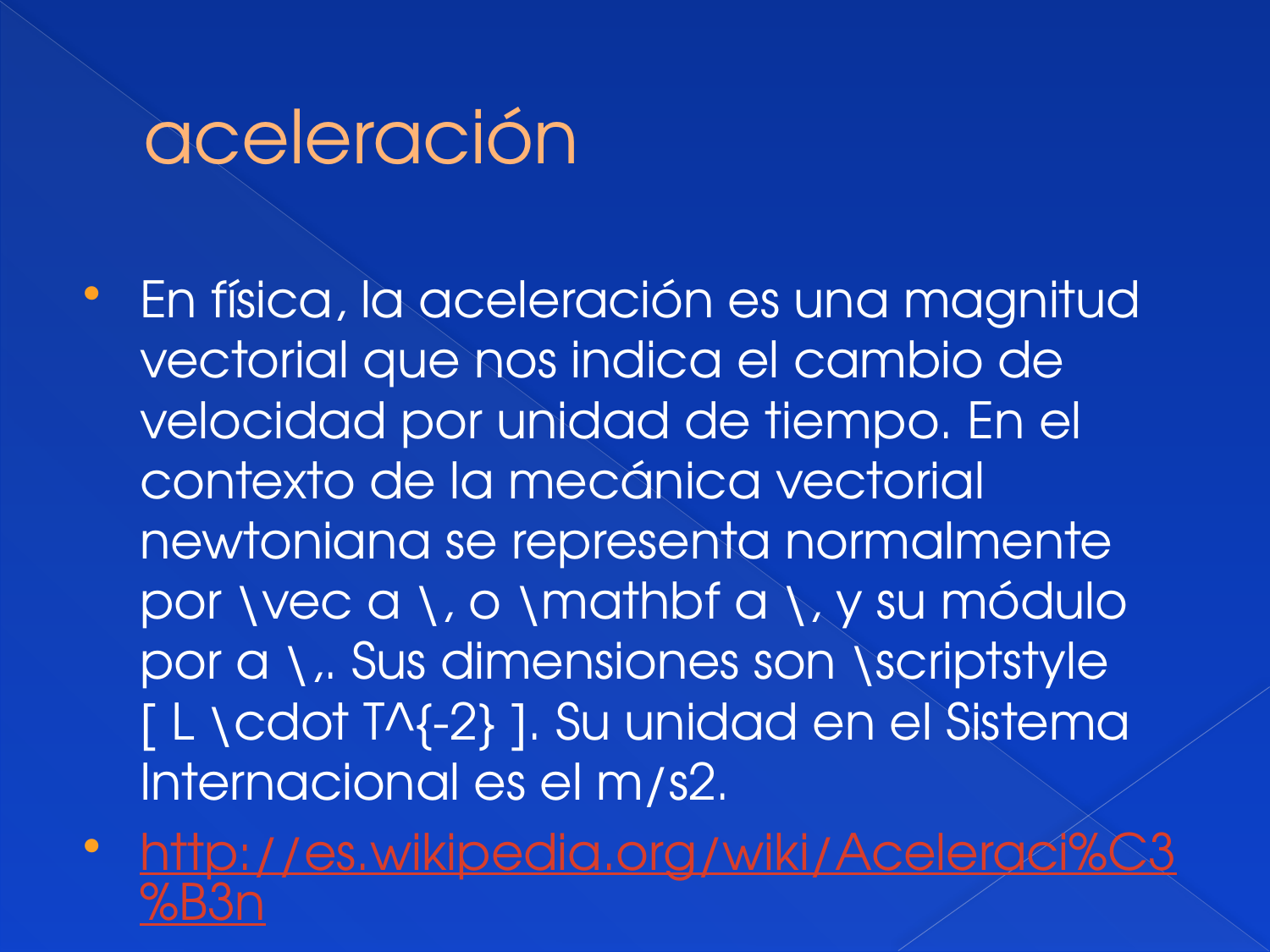

# aceleración
En física, la aceleración es una magnitud vectorial que nos indica el cambio de velocidad por unidad de tiempo. En el contexto de la mecánica vectorial newtoniana se representa normalmente por \vec a \, o \mathbf a \, y su módulo por a \,. Sus dimensiones son \scriptstyle [ L \cdot T^{-2} ]. Su unidad en el Sistema Internacional es el m/s2.
http://es.wikipedia.org/wiki/Aceleraci%C3%B3n